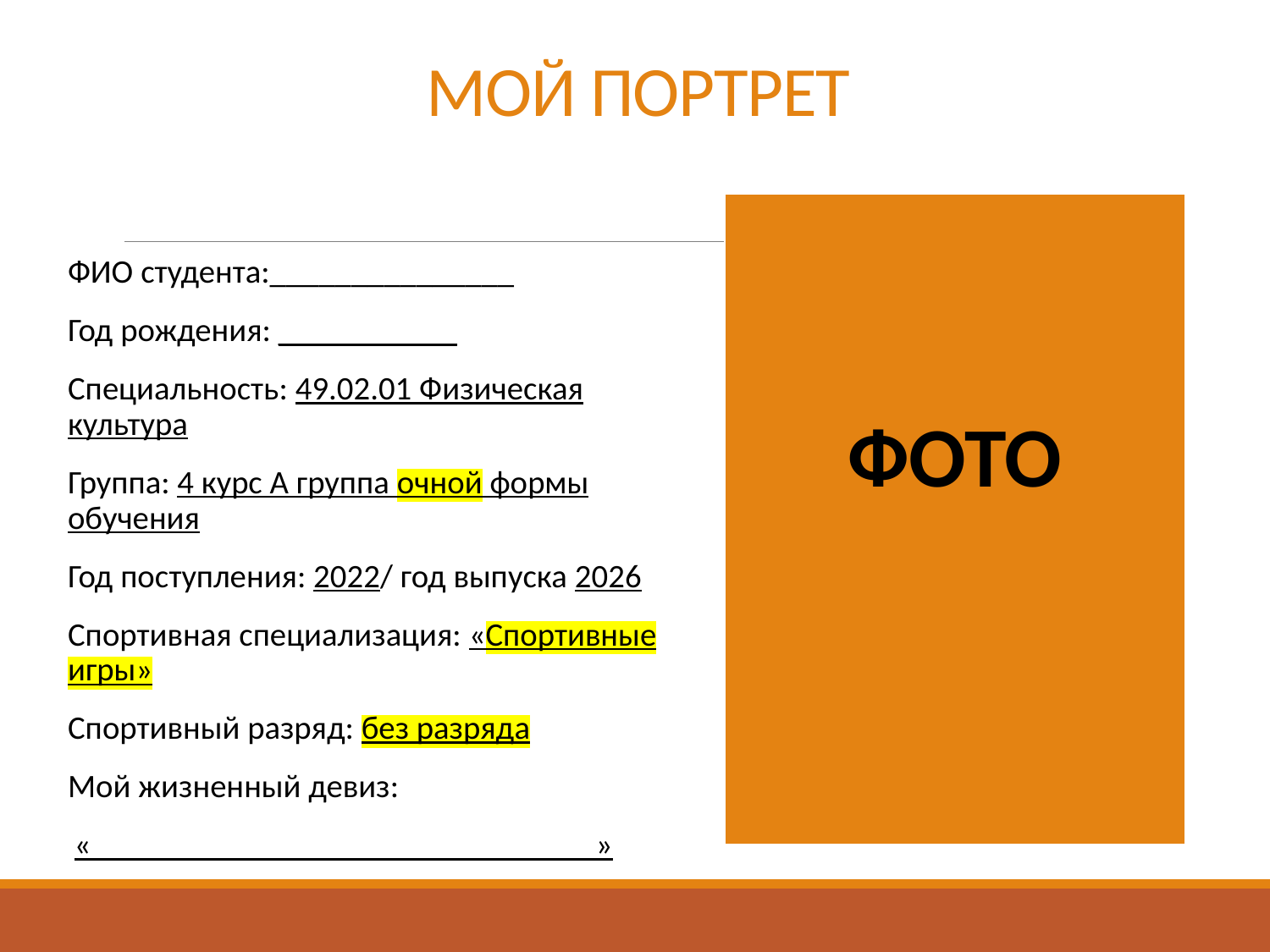

# МОЙ ПОРТРЕТ

ФИО студента:_______________
Год рождения: ___________
Специальность: 49.02.01 Физическая культура
Группа: 4 курс А группа очной формы обучения
Год поступления: 2022/ год выпуска 2026
Спортивная специализация: «Спортивные игры»
Спортивный разряд: без разряда
Мой жизненный девиз:
«_______________________________»

| ФОТО |
| --- |